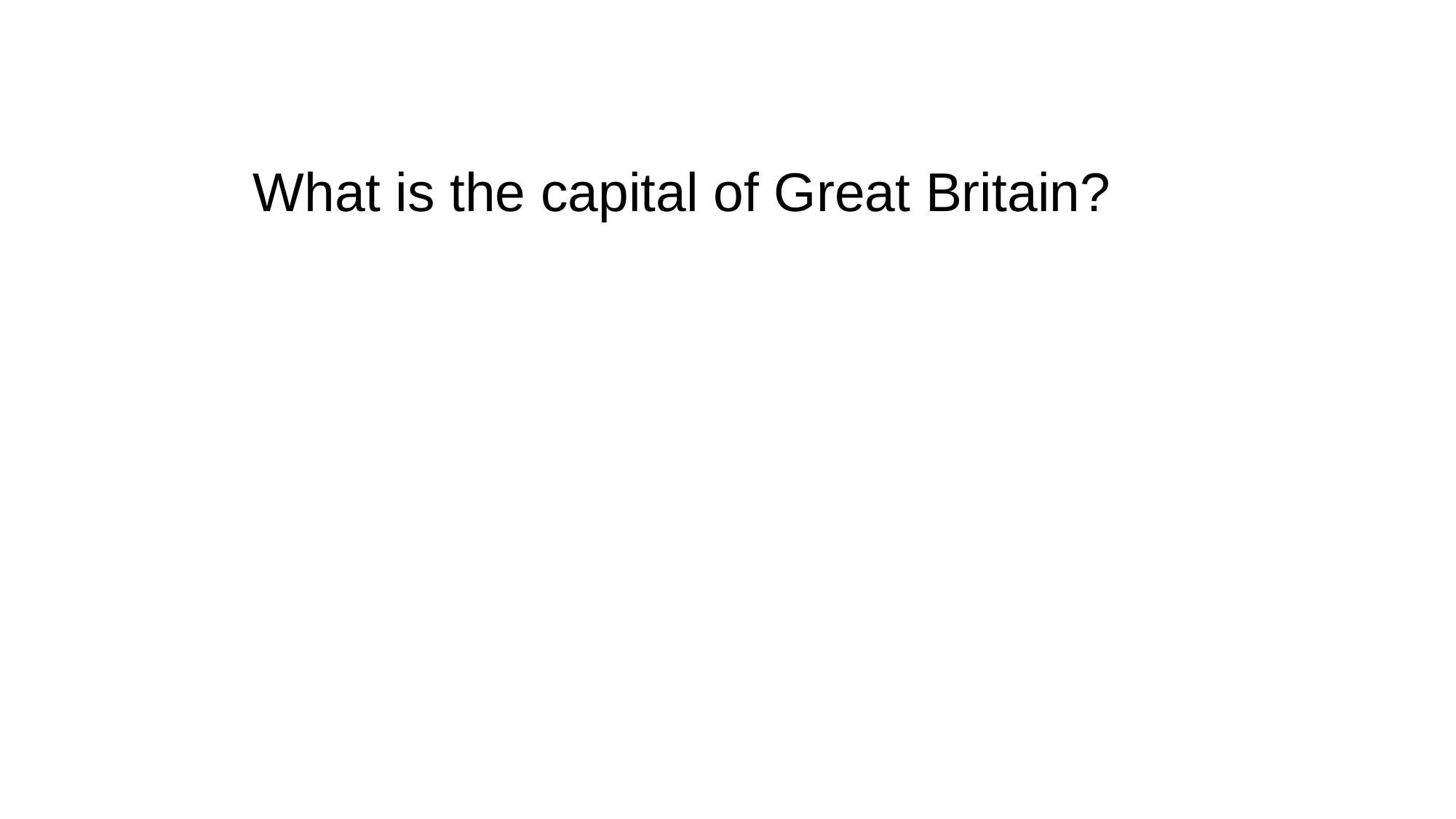

What is the capital of Great Britain?